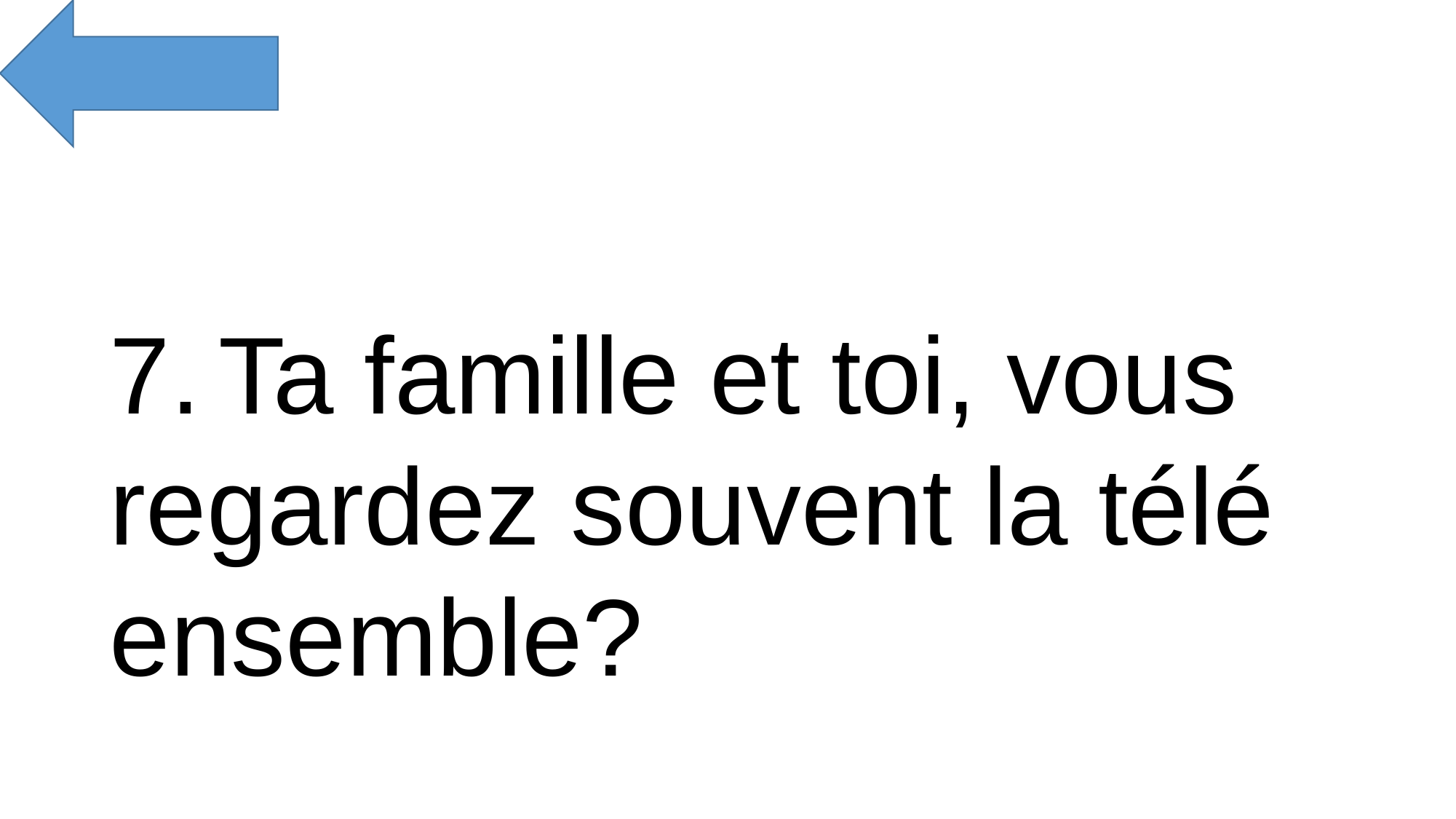

7.	Ta famille et toi, vous regardez souvent la télé ensemble?